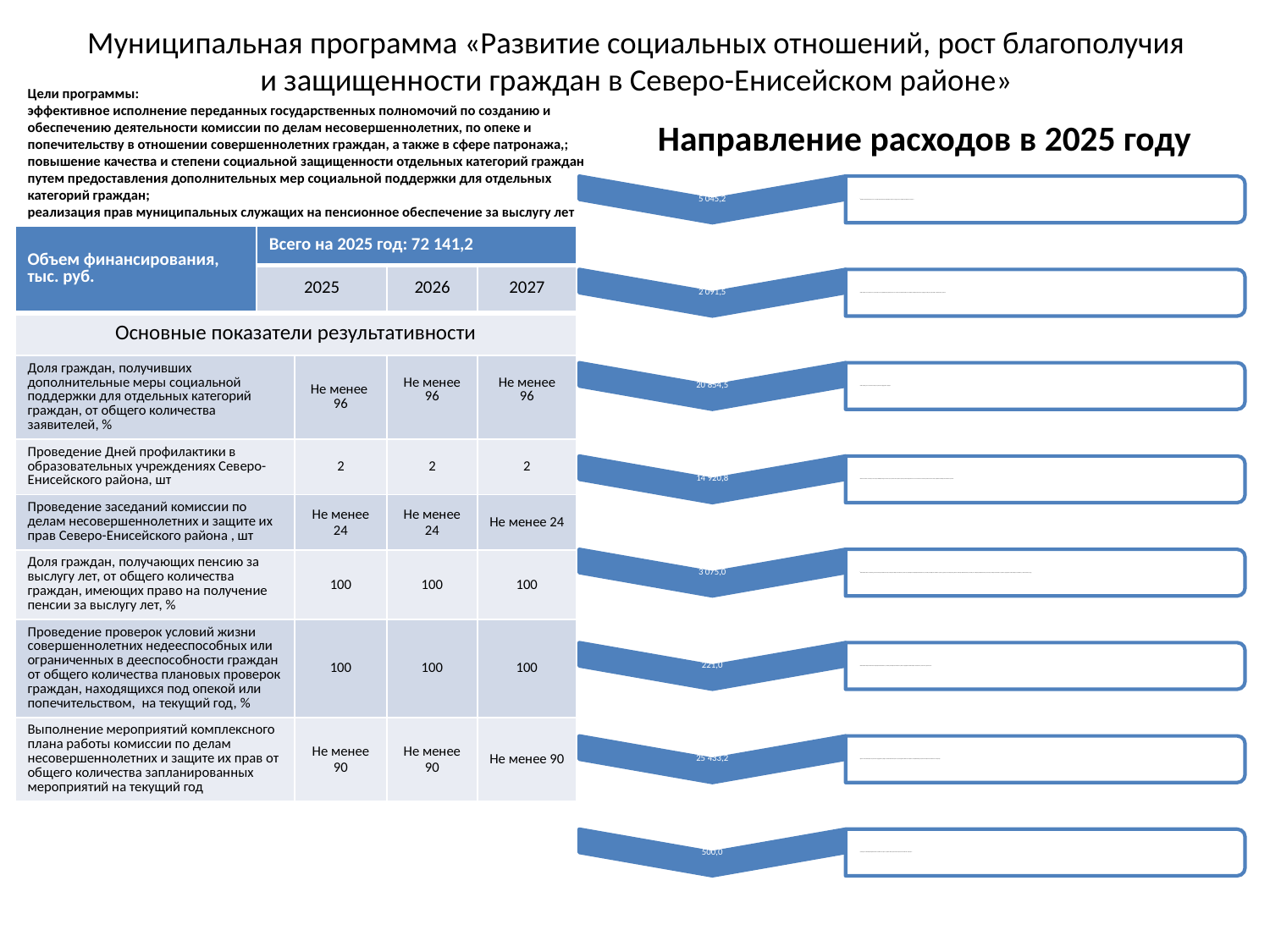

# Муниципальная программа «Развитие социальных отношений, рост благополучия и защищенности граждан в Северо-Енисейском районе»
Цели программы:
эффективное исполнение переданных государственных полномочий по созданию и обеспечению деятельности комиссии по делам несовершеннолетних, по опеке и попечительству в отношении совершеннолетних граждан, а также в сфере патронажа,;
повышение качества и степени социальной защищенности отдельных категорий граждан путем предоставления дополнительных мер социальной поддержки для отдельных категорий граждан;
реализация прав муниципальных служащих на пенсионное обеспечение за выслугу лет
Направление расходов в 2025 году
5 045,2
Профилактика безнадзорности и правонарушений несовершеннолетних на территории Северо-Енисейского района
2 091,5
Реализация полномочий по организации и осуществлению деятельности по опеке и попечительству в отношении совершеннолетних граждан на территории Северо-Енисейского района
20 854,5
Реализация дополнительных мер социальной поддержки граждан
14 920,8
Выплата пенсии за выслугу лет лицам, замещавшим должности муниципальной службы и муниципальные должности на постоянной основе в органах местного самоуправления Северо-Енисейского района
3 075,0
Обеспечение воспитанников дошкольных образовательных организаций Северо-Енисейского района, обучающихся общеобразовательных организаций Северо-Енисейского района, детей, не посещающих дошкольные образовательные организации и общеобразовательные организации Северо-Енисейского района, подарками Главы Северо-Енисейского района к Новому году
221,0
Обеспечение первоклассников общеобразовательных организаций Северо-Енисейского района подарками Главы Северо-Енисейского района ко Дню знаний
25 433,2
Дополнительные меры социальной поддержки граждан, заключивших контракт о прохождении военной службы и направляемых для участия в специальной военной операции
500,0
Субсидия на возмещение фактически понесенных затрат в случае гибели участника специальной военной операции
| Объем финансирования, тыс. руб. | Всего на 2025 год: 72 141,2 |  |  |  |
| --- | --- | --- | --- | --- |
|  | 2025 |  | 2026 | 2027 |
| Основные показатели результативности |  |  |  |  |
| Доля граждан, получивших дополнительные меры социальной поддержки для отдельных категорий граждан, от общего количества заявителей, % |  | Не менее 96 | Не менее 96 | Не менее 96 |
| Проведение Дней профилактики в образовательных учреждениях Северо-Енисейского района, шт |  | 2 | 2 | 2 |
| Проведение заседаний комиссии по делам несовершеннолетних и защите их прав Северо-Енисейского района , шт |  | Не менее 24 | Не менее 24 | Не менее 24 |
| Доля граждан, получающих пенсию за выслугу лет, от общего количества граждан, имеющих право на получение пенсии за выслугу лет, % |  | 100 | 100 | 100 |
| Проведение проверок условий жизни совершеннолетних недееспособных или ограниченных в дееспособности граждан от общего количества плановых проверок граждан, находящихся под опекой или попечительством, на текущий год, % |  | 100 | 100 | 100 |
| Выполнение мероприятий комплексного плана работы комиссии по делам несовершеннолетних и защите их прав от общего количества запланированных мероприятий на текущий год |  | Не менее 90 | Не менее 90 | Не менее 90 |